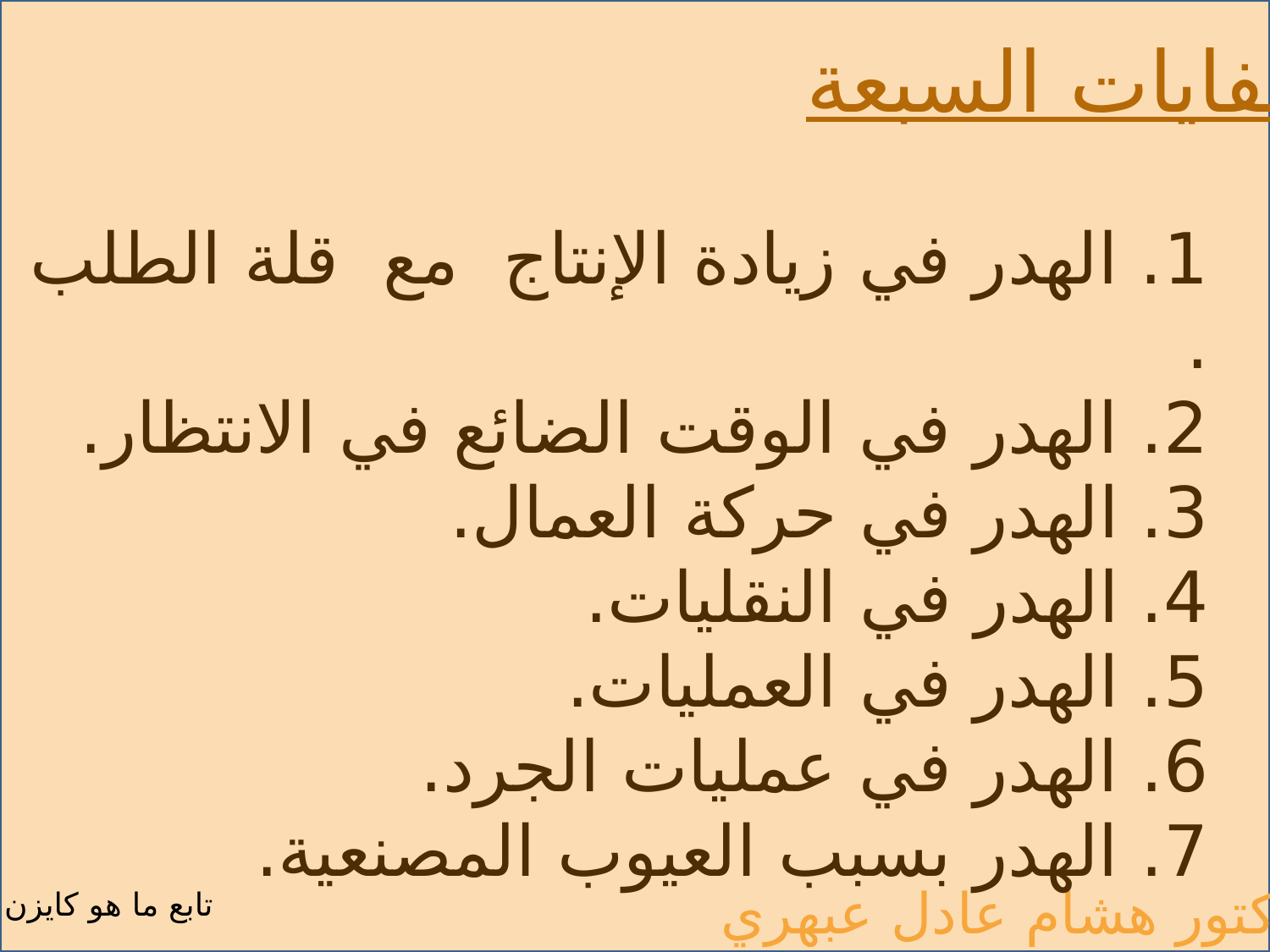

النفايات السبعة
1. الهدر في زيادة الإنتاج  مع  قلة الطلب .
2. الهدر في الوقت الضائع في الانتظار.
3. الهدر في حركة العمال.
4. الهدر في النقليات.
5. الهدر في العمليات.
6. الهدر في عمليات الجرد.
7. الهدر بسبب العيوب المصنعية.
الدكتور هشام عادل عبهري
تابع ما هو كايزن